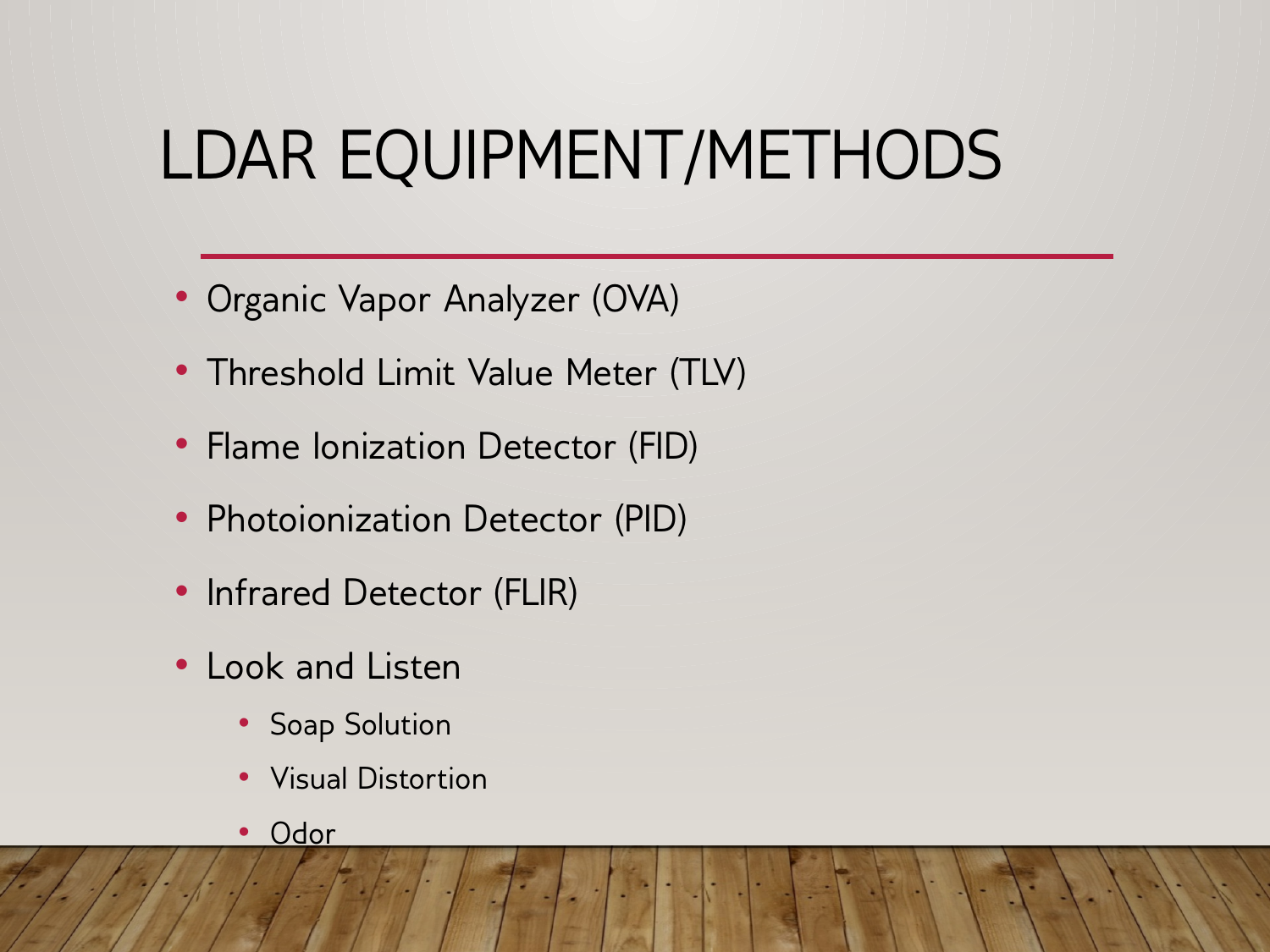

# LDAR Equipment/Methods
Organic Vapor Analyzer (OVA)
Threshold Limit Value Meter (TLV)
Flame Ionization Detector (FID)
Photoionization Detector (PID)
Infrared Detector (FLIR)
Look and Listen
Soap Solution
Visual Distortion
Odor